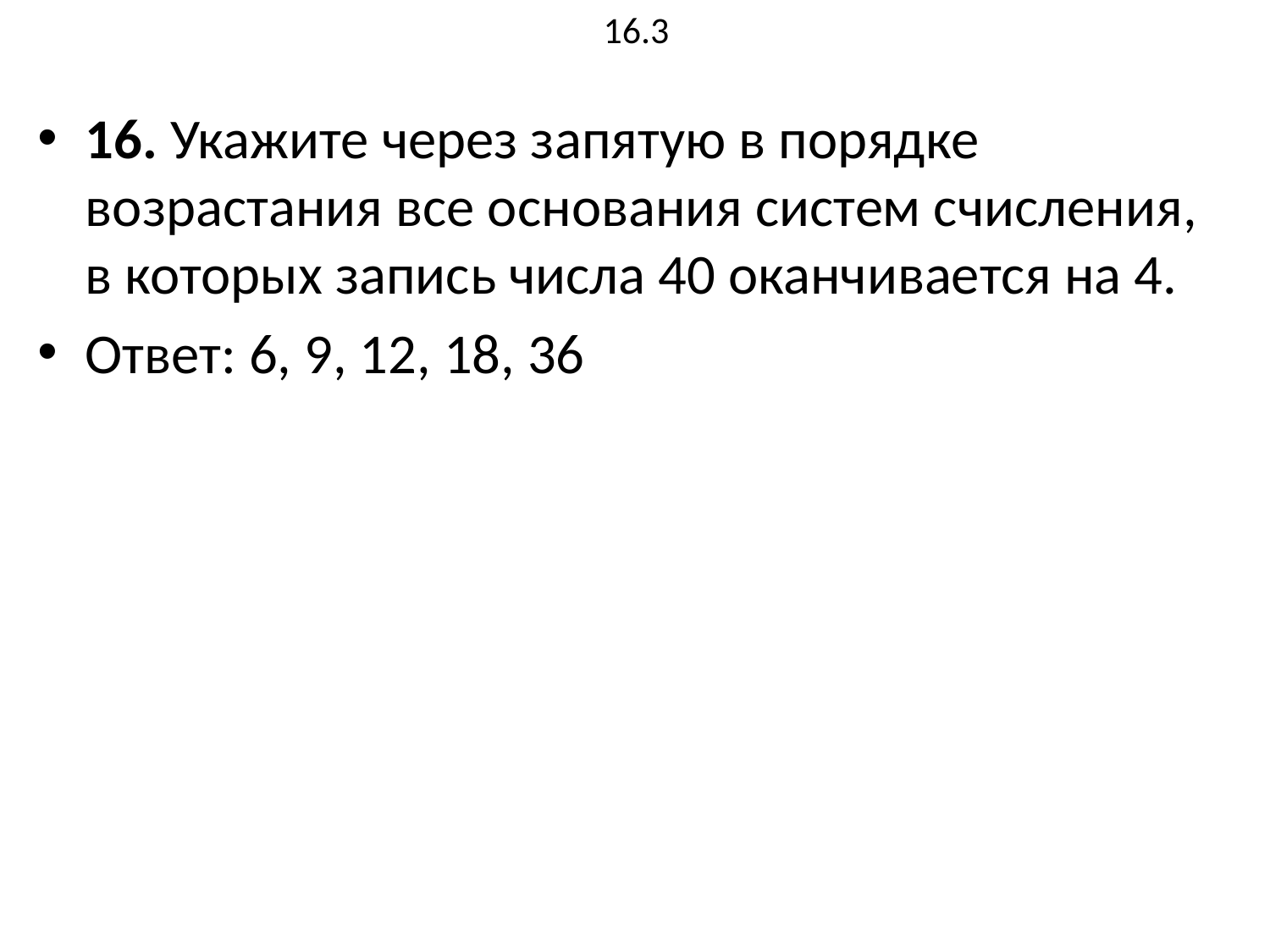

# 16.3
16. Укажите через запятую в порядке возрастания все основания систем счисления, в которых запись числа 40 оканчивается на 4.
Ответ: 6, 9, 12, 18, 36